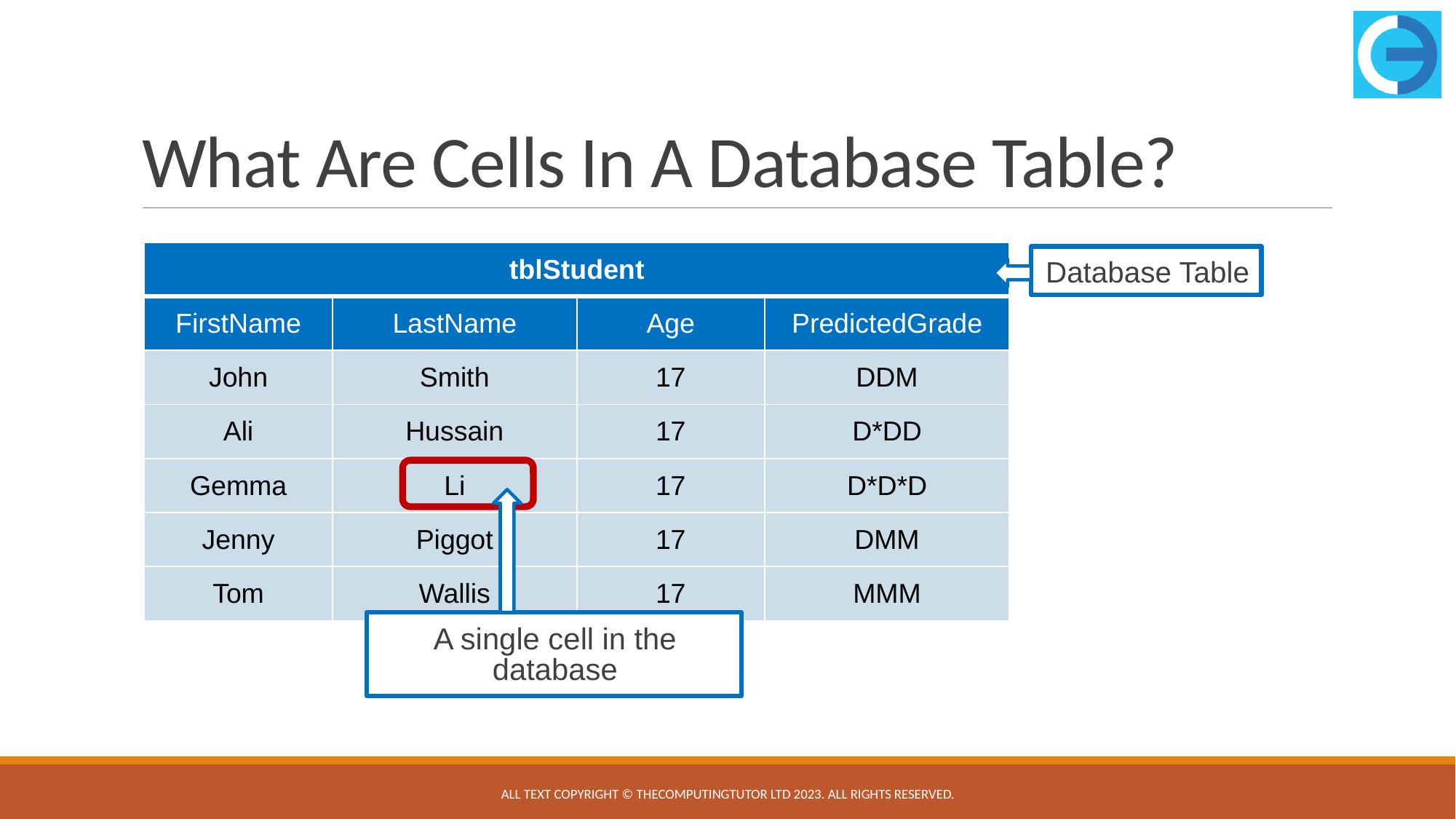

# What Are Cells In A Database Table?
| tblStudent |  |  |  |
| --- | --- | --- | --- |
| FirstName | LastName | Age | PredictedGrade |
| John | Smith | 17 | DDM |
| Ali | Hussain | 17 | D\*DD |
| Gemma | Li | 17 | D\*D\*D |
| Jenny | Piggot | 17 | DMM |
| Tom | Wallis | 17 | MMM |
Database Table

A single cell in the database
All text copyright © TheComputingTutor Ltd 2023. All rights Reserved.